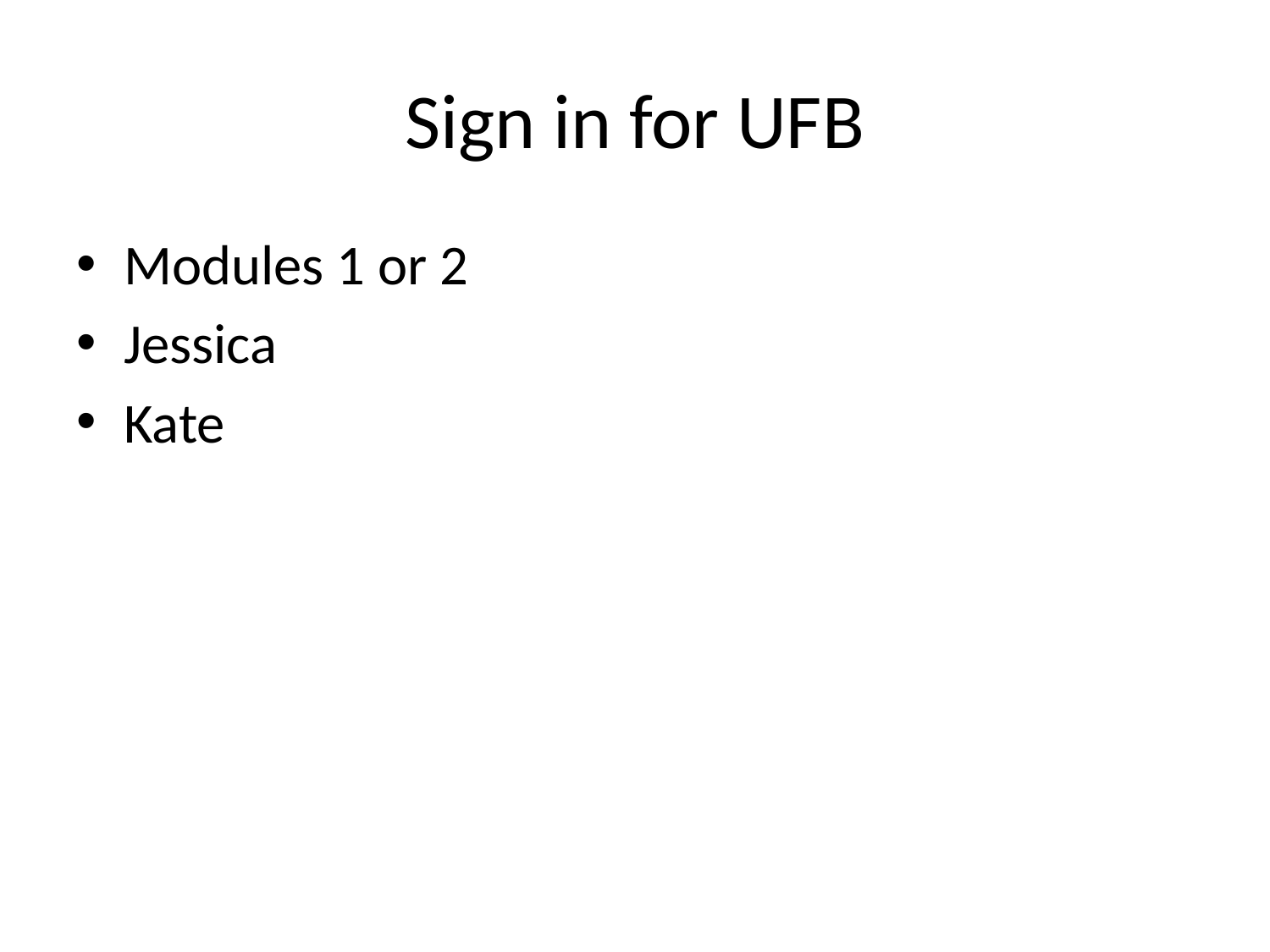

# Sign in for UFB
Modules 1 or 2
Jessica
Kate